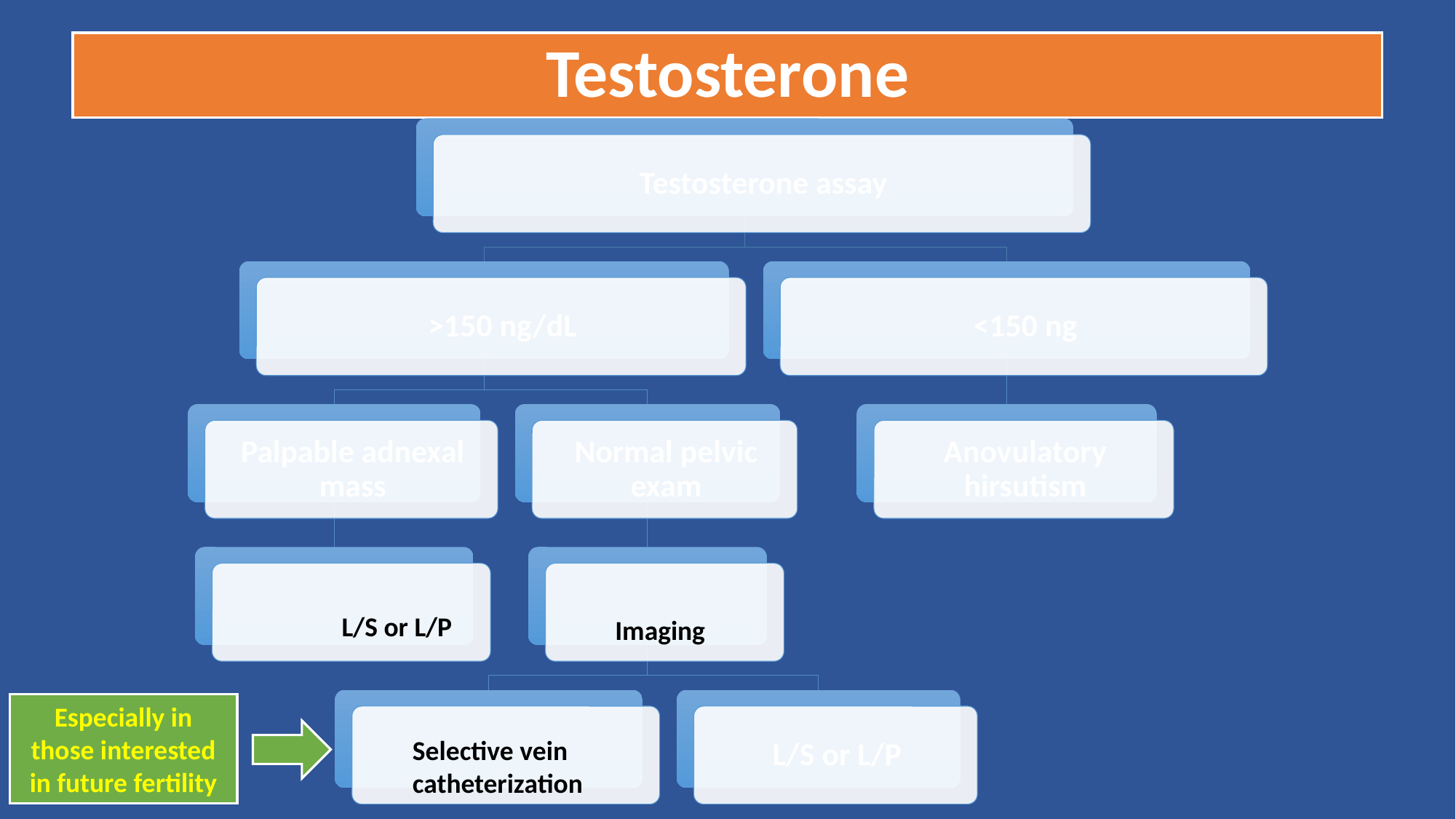

# Testosterone
Testosterone assay
>150 ng/dL
Palpable adnexal mass

Normal pelvic exam

L/S or L/P
<150 ng
Anovulatory hirsutism
L/S or L/P
Imaging
Especially in those interested in future fertility

Selective vein catheterization